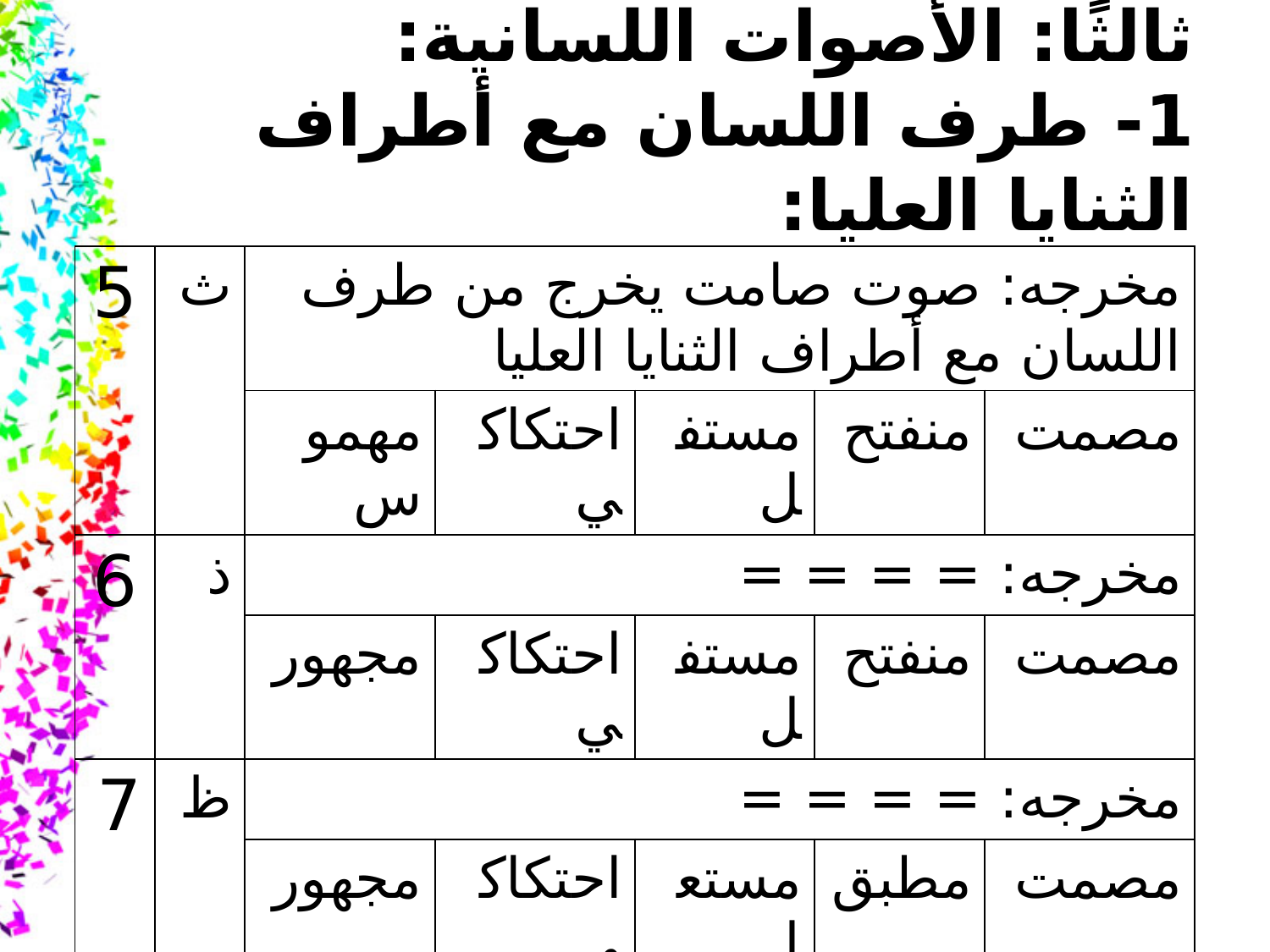

# ثالثًا: الأصوات اللسانية: 1- طرف اللسان مع أطراف الثنايا العليا:

| 5 | ث | مخرجه: صوت صامت يخرج من طرف اللسان مع أطراف الثنايا العليا |  |  |  |  |
| --- | --- | --- | --- | --- | --- | --- |
|  |  | مهموس | احتكاكي | مستفل | منفتح | مصمت |
| 6 | ذ | مخرجه: = = = = |  |  |  |  |
|  |  | مجهور | احتكاكي | مستفل | منفتح | مصمت |
| 7 | ظ | مخرجه: = = = = |  |  |  |  |
|  |  | مجهور | احتكاكي | مستعل | مطبق | مصمت |